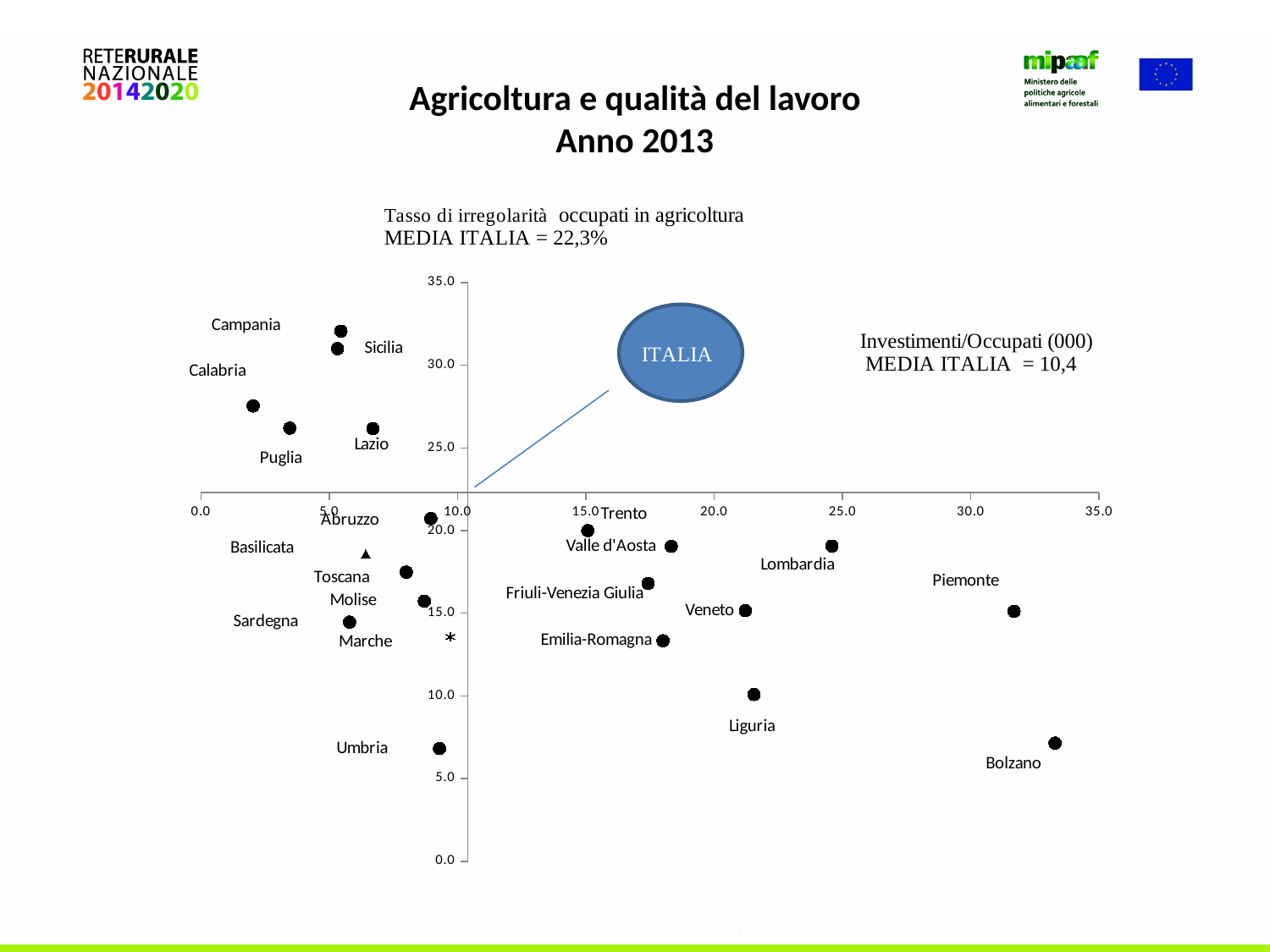

# Agricoltura e qualità del lavoro Anno 2013

### Chart

| Category |     Piemonte |     Valle d'Aosta  |     Liguria |     Lombardia | Bolzano |  Trento |     Veneto |     Friuli-Venezia Giulia |     Emilia-Romagna |     Toscana |     Umbria |     Marche |     Lazio |     Abruzzo |     Molise |     Campania |     Puglia |     Basilicata |     Calabria |     Sicilia |     Sardegna |
|---|---|---|---|---|---|---|---|---|---|---|---|---|---|---|---|---|---|---|---|---|---|